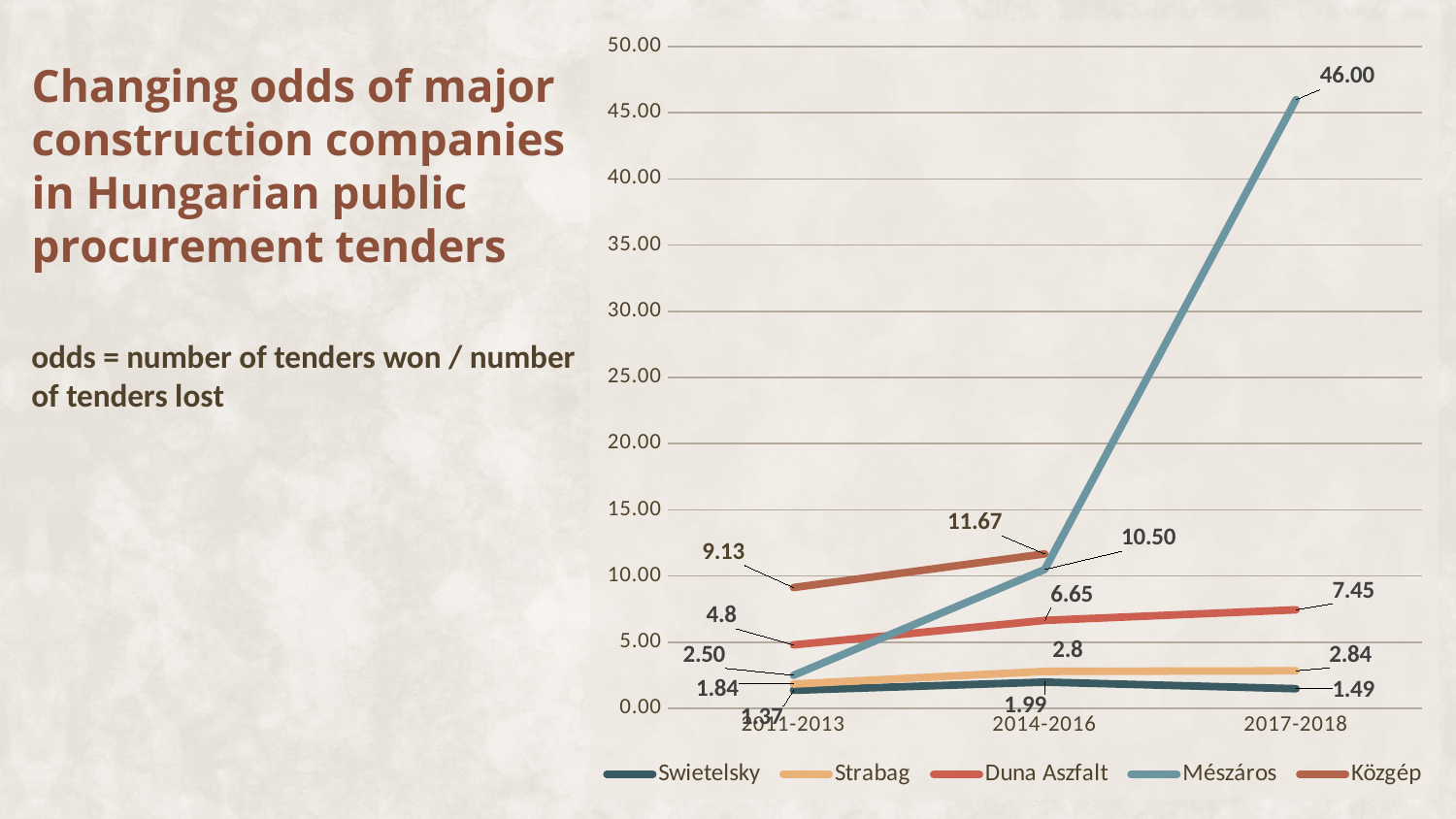

# Changing odds of major construction companies in Hungarian public procurement tenders

### Chart

| Category | Swietelsky | Strabag | Duna Aszfalt | Mészáros | Közgép |
|---|---|---|---|---|---|
| 2011-2013 | 1.37 | 1.84 | 4.8 | 2.5 | 9.13 |
| 2014-2016 | 1.99 | 2.8 | 6.65 | 10.5 | 11.67 |
| 2017-2018 | 1.49 | 2.84 | 7.45 | 46.0 | None |
odds = number of tenders won / number of tenders lost